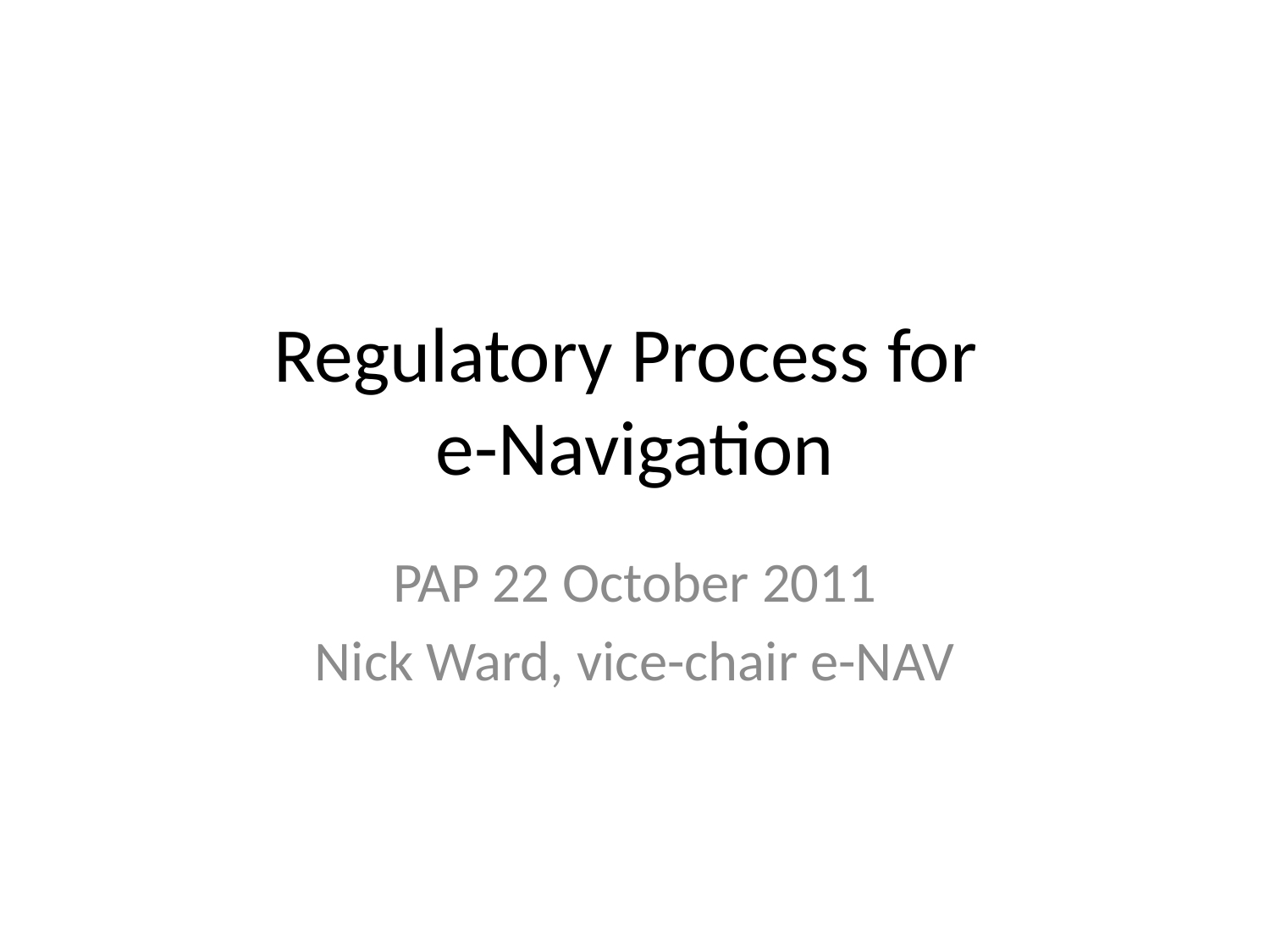

# Regulatory Process for e-Navigation
PAP 22 October 2011
Nick Ward, vice-chair e-NAV